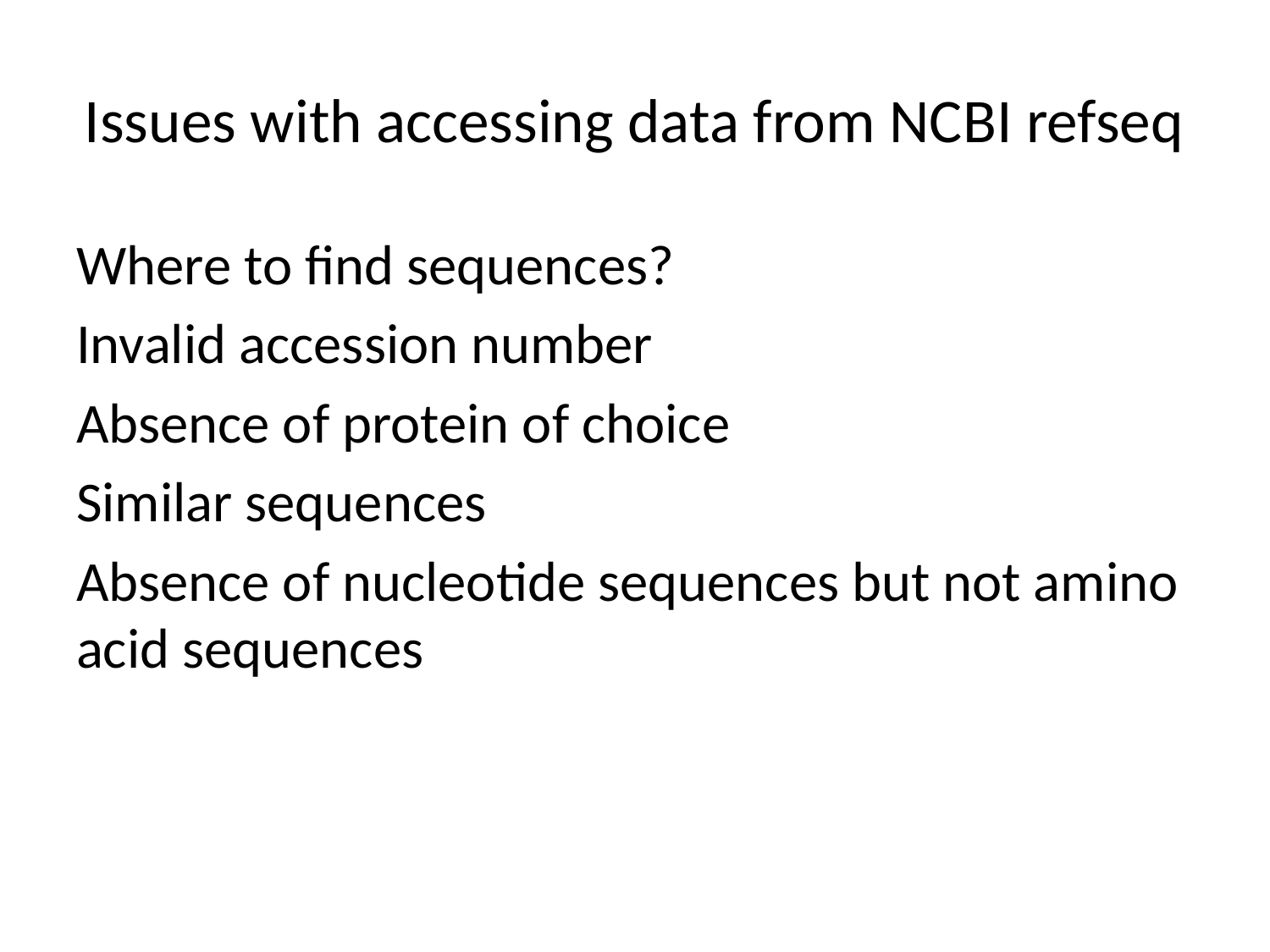

# Issues with accessing data from NCBI refseq
Where to find sequences?
Invalid accession number
Absence of protein of choice
Similar sequences
Absence of nucleotide sequences but not amino acid sequences